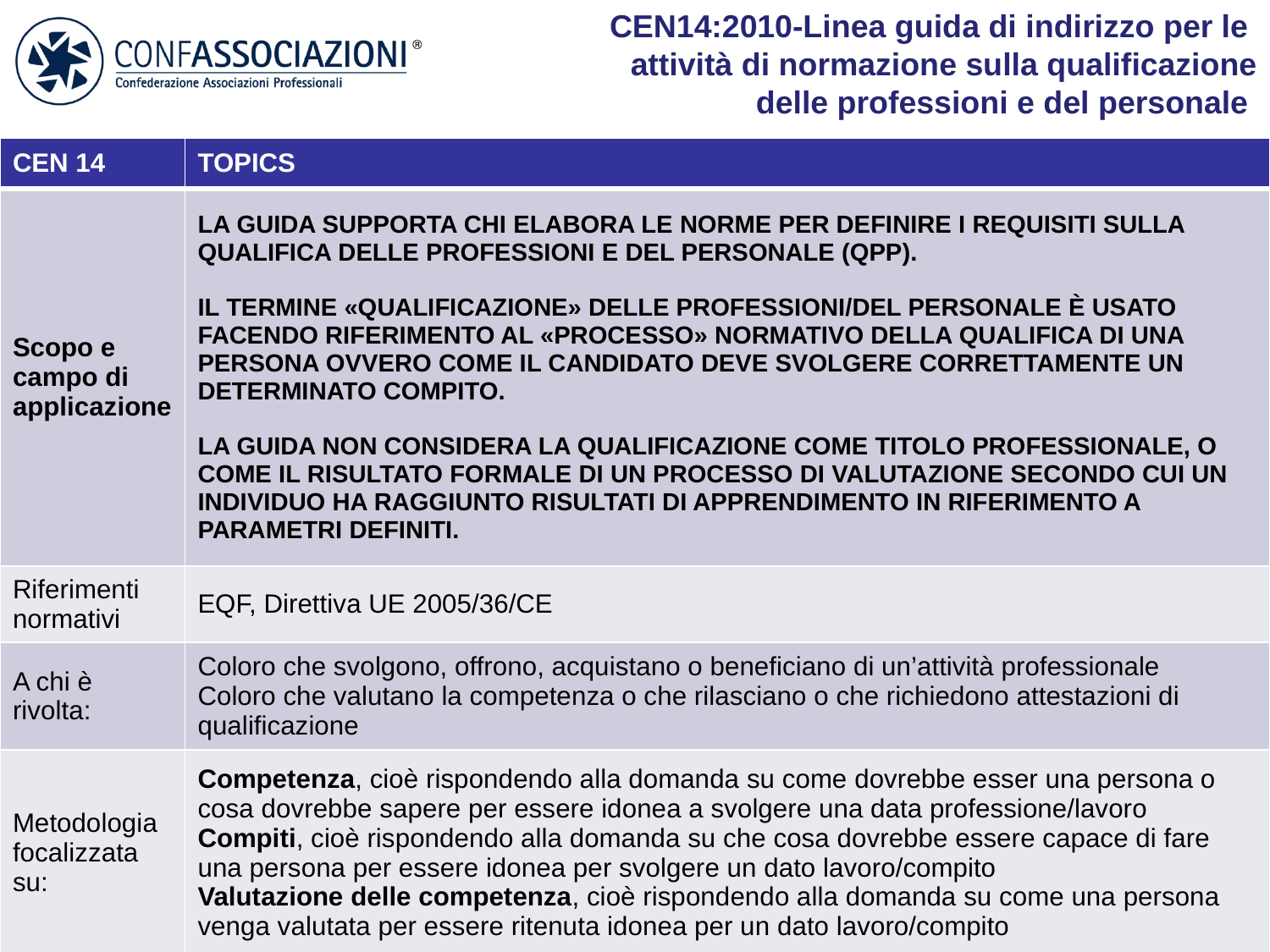

CEN14:2010-Linea guida di indirizzo per le
attività di normazione sulla qualificazione
delle professioni e del personale
| CEN 14 | TOPICS |
| --- | --- |
| Scopo e campo di applicazione | LA GUIDA SUPPORTA CHI ELABORA LE NORME PER DEFINIRE I REQUISITI SULLA QUALIFICA DELLE PROFESSIONI E DEL PERSONALE (QPP). IL TERMINE «QUALIFICAZIONE» DELLE PROFESSIONI/DEL PERSONALE È USATO FACENDO RIFERIMENTO AL «PROCESSO» NORMATIVO DELLA QUALIFICA DI UNA PERSONA OVVERO COME IL CANDIDATO DEVE SVOLGERE CORRETTAMENTE UN DETERMINATO COMPITO. LA GUIDA NON CONSIDERA LA QUALIFICAZIONE COME TITOLO PROFESSIONALE, O COME IL RISULTATO FORMALE DI UN PROCESSO DI VALUTAZIONE SECONDO CUI UN INDIVIDUO HA RAGGIUNTO RISULTATI DI APPRENDIMENTO IN RIFERIMENTO A PARAMETRI DEFINITI. |
| Riferimenti normativi | EQF, Direttiva UE 2005/36/CE |
| A chi è rivolta: | Coloro che svolgono, offrono, acquistano o beneficiano di un’attività professionale Coloro che valutano la competenza o che rilasciano o che richiedono attestazioni di qualificazione |
| Metodologia focalizzata su: | Competenza, cioè rispondendo alla domanda su come dovrebbe esser una persona o cosa dovrebbe sapere per essere idonea a svolgere una data professione/lavoro Compiti, cioè rispondendo alla domanda su che cosa dovrebbe essere capace di fare una persona per essere idonea per svolgere un dato lavoro/compito Valutazione delle competenza, cioè rispondendo alla domanda su come una persona venga valutata per essere ritenuta idonea per un dato lavoro/compito |